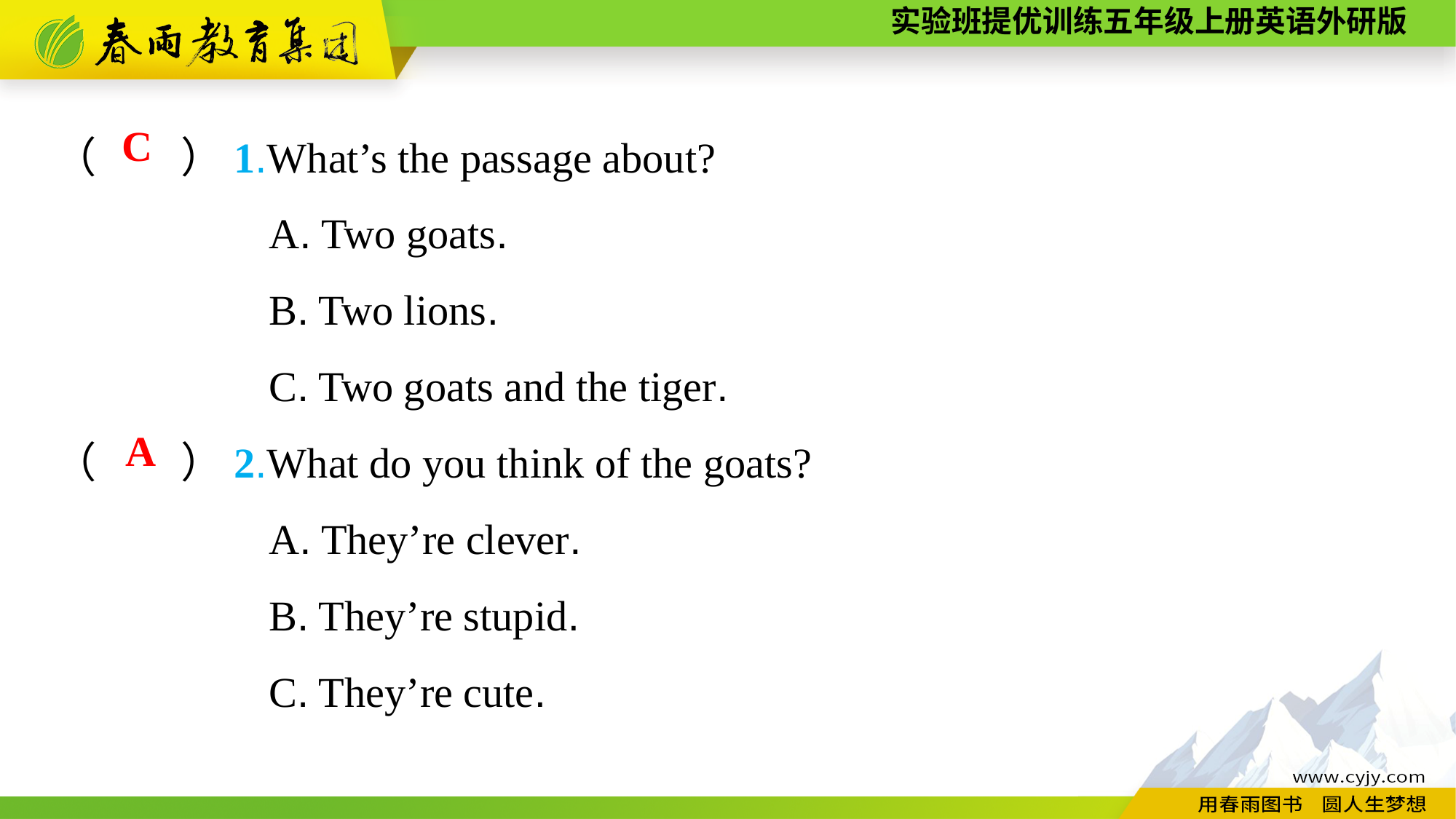

（　　）1.What’s the passage about?
A. Two goats.
B. Two lions.
C. Two goats and the tiger.
（　　）2.What do you think of the goats?
A. They’re clever.
B. They’re stupid.
C. They’re cute.
C
A